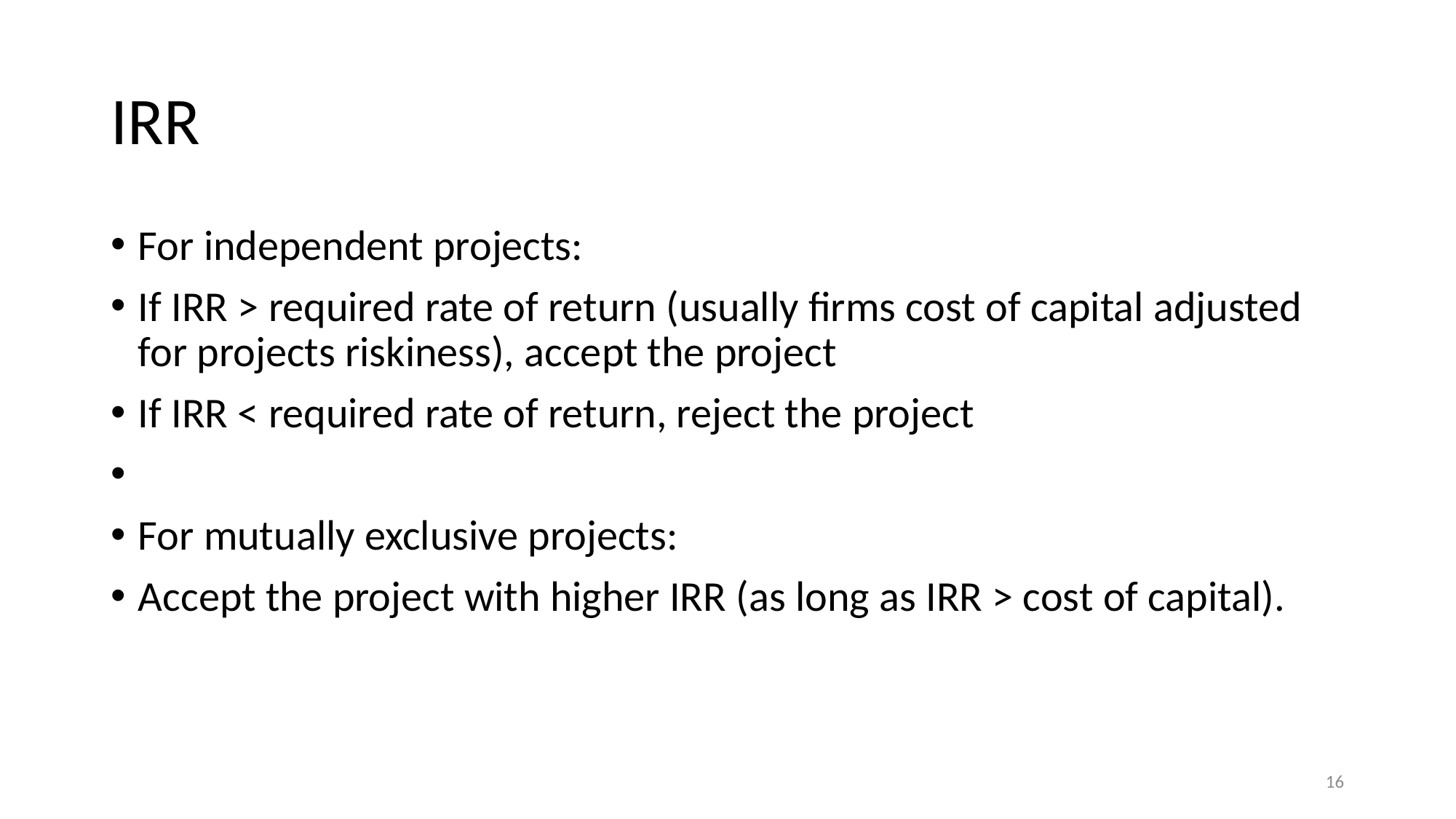

# IRR
For independent projects:
If IRR > required rate of return (usually firms cost of capital adjusted for projects riskiness), accept the project
If IRR < required rate of return, reject the project

For mutually exclusive projects:
Accept the project with higher IRR (as long as IRR > cost of capital).
16